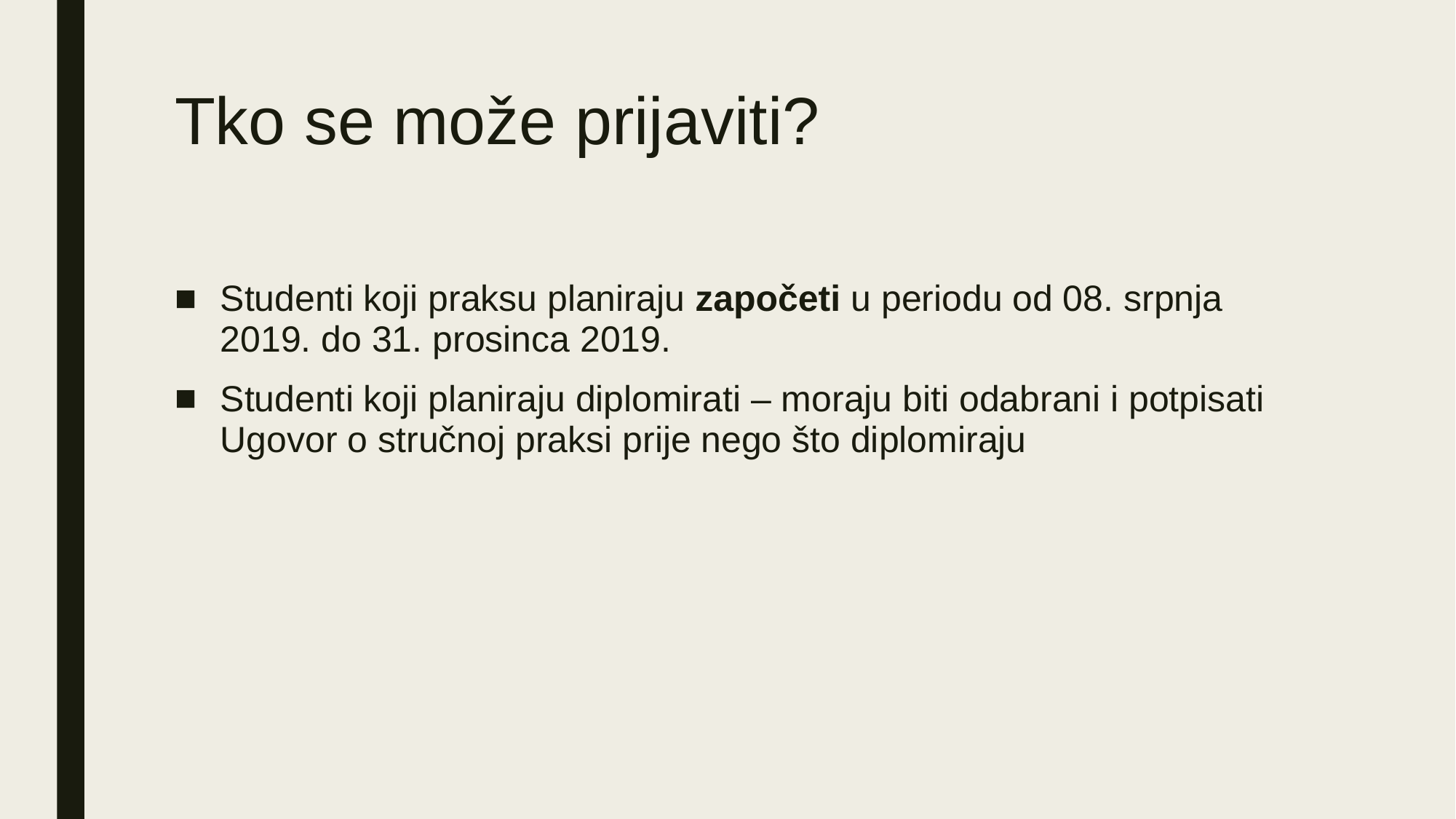

# Tko se može prijaviti?
Studenti koji praksu planiraju započeti u periodu od 08. srpnja 2019. do 31. prosinca 2019.
Studenti koji planiraju diplomirati – moraju biti odabrani i potpisati Ugovor o stručnoj praksi prije nego što diplomiraju